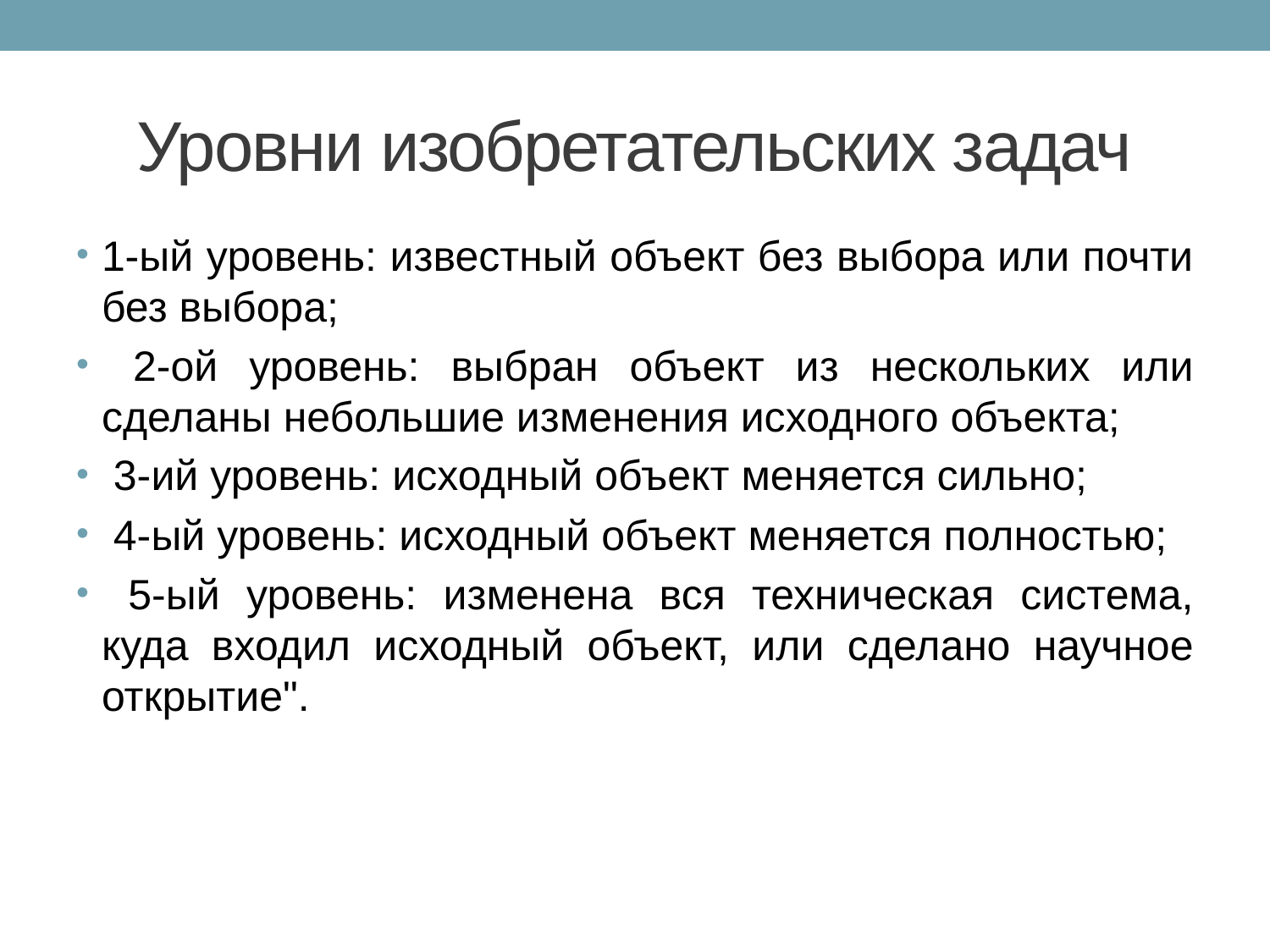

# Уровни изобретательских задач
1-ый уровень: известный объект без выбора или почти без выбора;
 2-ой уровень: выбран объект из нескольких или сделаны небольшие изменения исходного объекта;
 3-ий уровень: исходный объект меняется сильно;
 4-ый уровень: исходный объект меняется полностью;
 5-ый уровень: изменена вся техническая система, куда входил исходный объект, или сделано научное открытие".